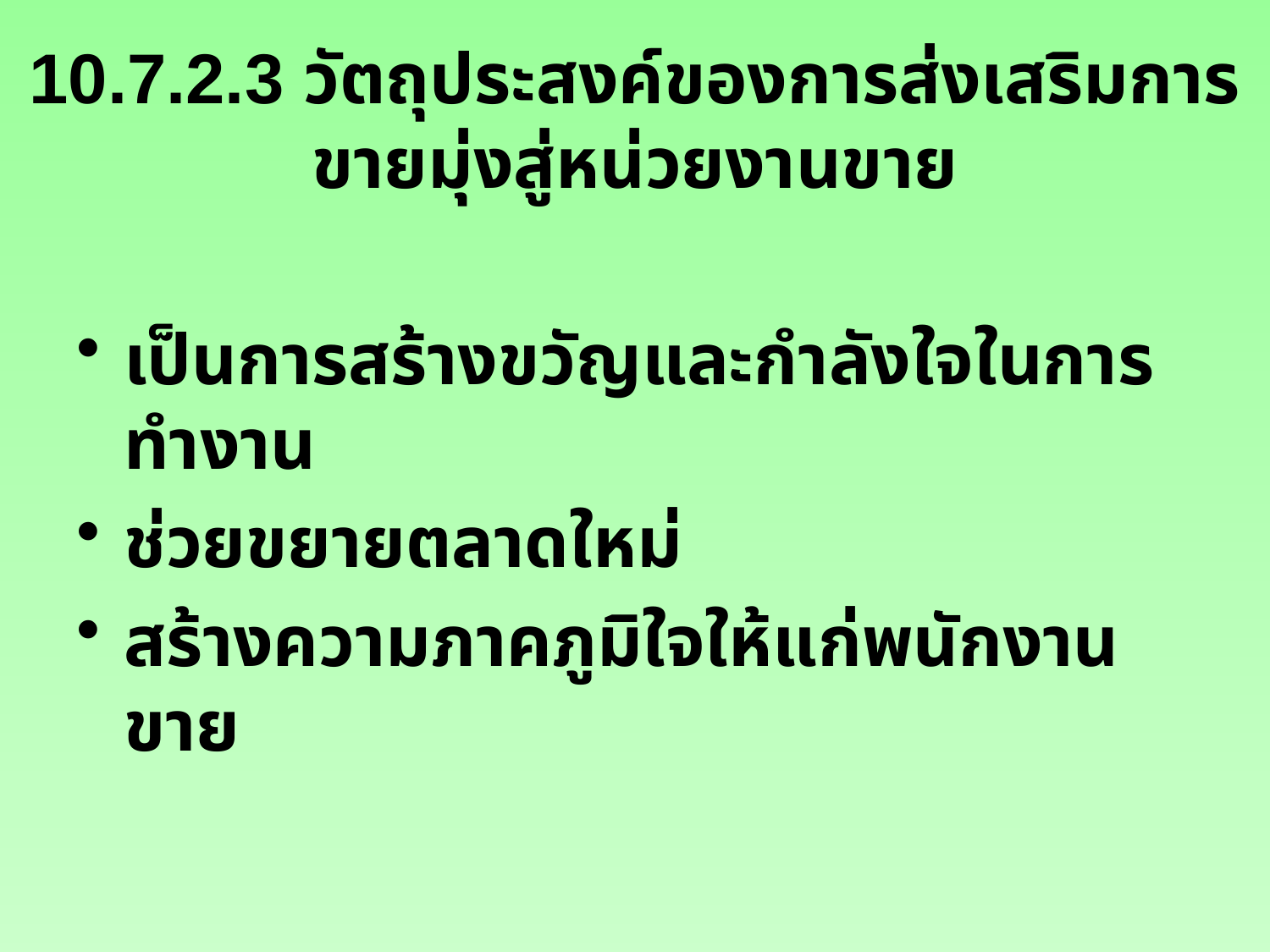

# 10.7.2.3 วัตถุประสงค์ของการส่งเสริมการขายมุ่งสู่หน่วยงานขาย
เป็นการสร้างขวัญและกำลังใจในการทำงาน
ช่วยขยายตลาดใหม่
สร้างความภาคภูมิใจให้แก่พนักงานขาย